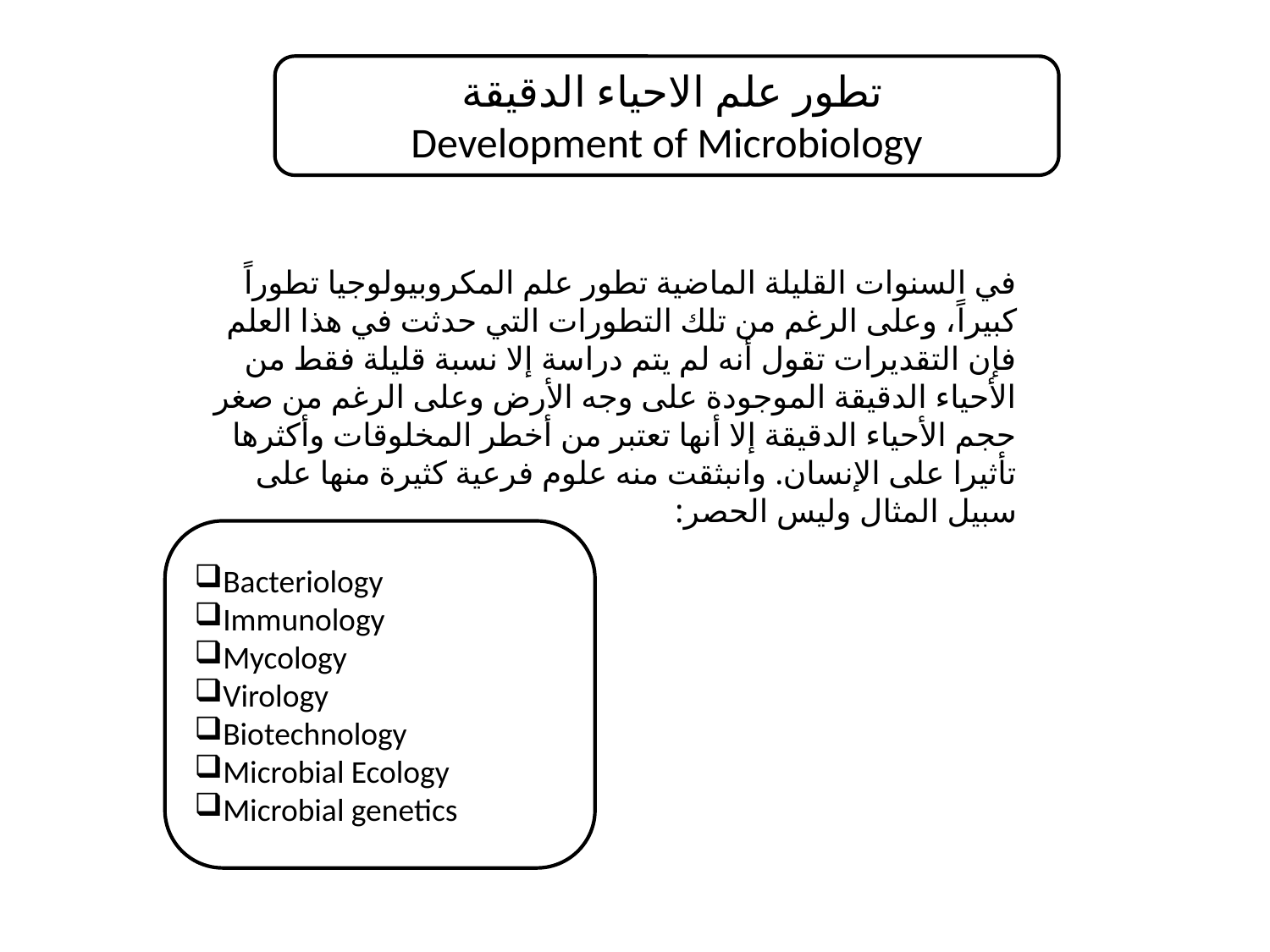

تطور علم الاحياء الدقيقة
Development of Microbiology
في السنوات القليلة الماضية تطور علم المكروبيولوجيا تطوراً كبيراً، وعلى الرغم من تلك التطورات التي حدثت في هذا العلم فإن التقديرات تقول أنه لم يتم دراسة إلا نسبة قليلة فقط من الأحياء الدقيقة الموجودة على وجه الأرض وعلى الرغم من صغر حجم الأحياء الدقيقة إلا أنها تعتبر من أخطر المخلوقات وأكثرها تأثيرا على الإنسان. وانبثقت منه علوم فرعية كثيرة منها على سبيل المثال وليس الحصر:

Bacteriology
Immunology
Mycology
Virology
Biotechnology
Microbial Ecology
Microbial genetics